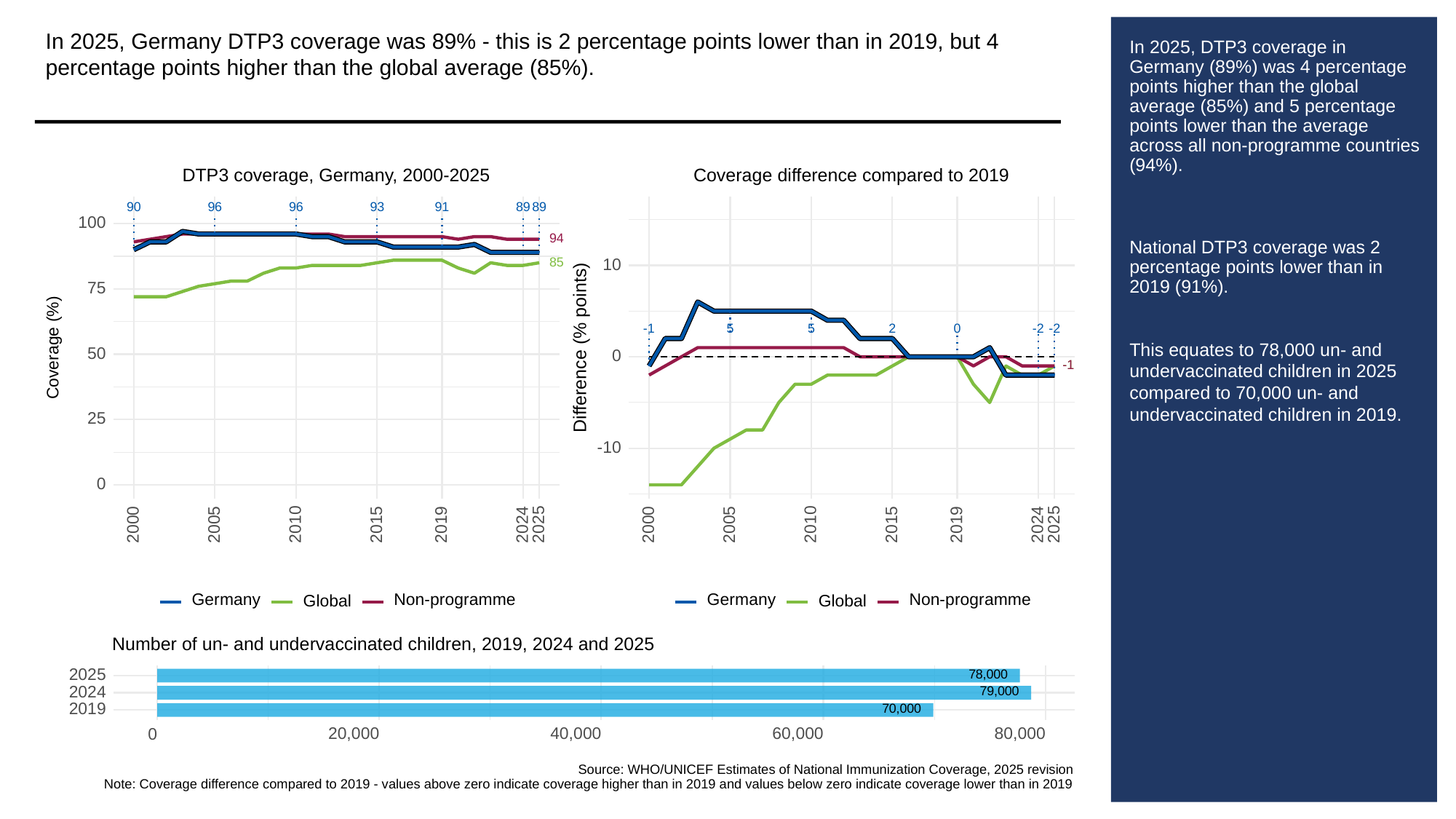

In 2025, Germany DTP3 coverage was 89% - this is 2 percentage points lower than in 2019, but 4 percentage points higher than the global average (85%).
# In 2025, DTP3 coverage in Germany (89%) was 4 percentage points higher than the global average (85%) and 5 percentage points lower than the average across all non-programme countries (94%).

National DTP3 coverage was 2 percentage points lower than in 2019 (91%).

This equates to 78,000 un- and undervaccinated children in 2025 compared to 70,000 un- and undervaccinated children in 2019.

DTP3 coverage, Germany, 2000-2025
Coverage difference compared to 2019

93
90
96
96
91
89
89
100

94

85
10

75

0
-1
2
-2
-2
5
5

Difference (% points)
Coverage (%)

50
0

-1
-1

25

-10

0

2000
2005
2010
2015
2019
2024
2025
2000
2005
2010
2015
2019
2024
2025
Germany
Germany
Non-programme
Non-programme
Global
Global

Number of un- and undervaccinated children, 2019, 2024 and 2025

78,000
2025

79,000
2024

70,000
2019

20,000
40,000
60,000
80,000
0
Source: WHO/UNICEF Estimates of National Immunization Coverage, 2025 revision
Note: Coverage difference compared to 2019 - values above zero indicate coverage higher than in 2019 and values below zero indicate coverage lower than in 2019